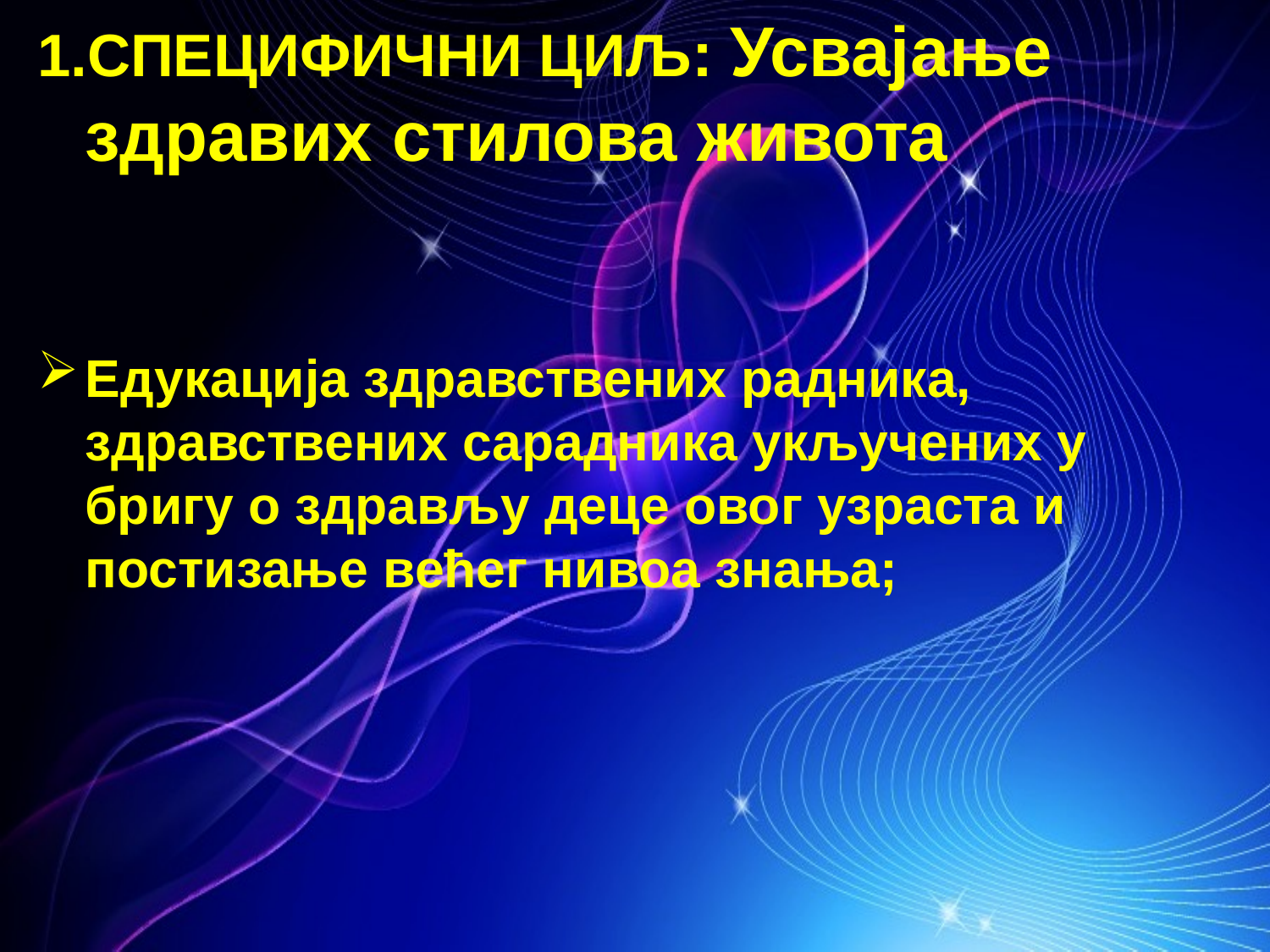

СПЕЦИФИЧНИ ЦИЉ: Усвајање здравих стилова живота

Едукација здравствених радника, здравствених сарадника укључених у бригу о здрављу деце овог узраста и постизање већег нивоа знања;